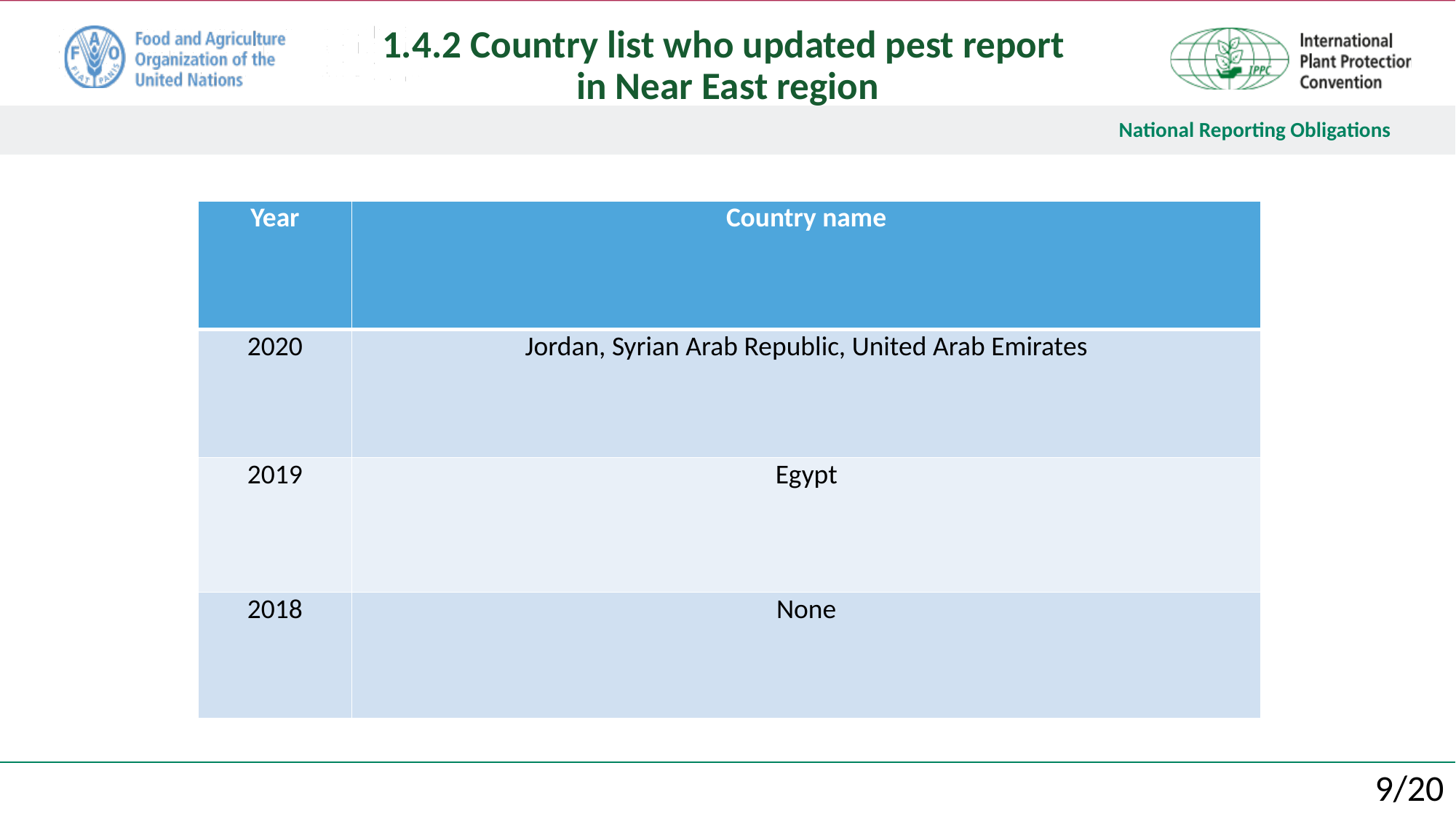

1.4.2 Country list who updated pest report
in Near East region
| Year | Country name |
| --- | --- |
| 2020 | Jordan, Syrian Arab Republic, United Arab Emirates |
| 2019 | Egypt |
| 2018 | None |
9/20